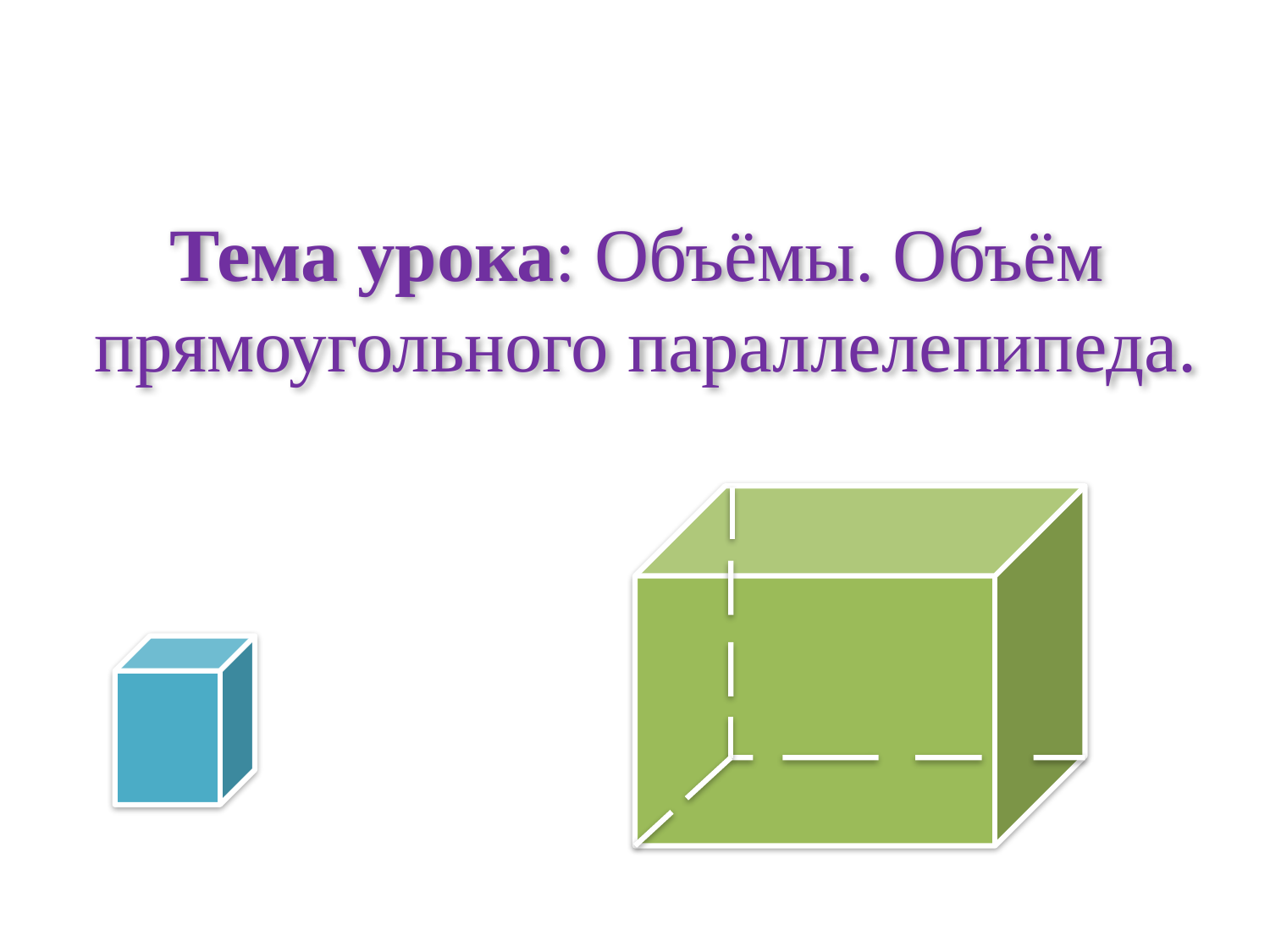

# Тема урока: Объёмы. Объём  прямоугольного параллелепипеда.